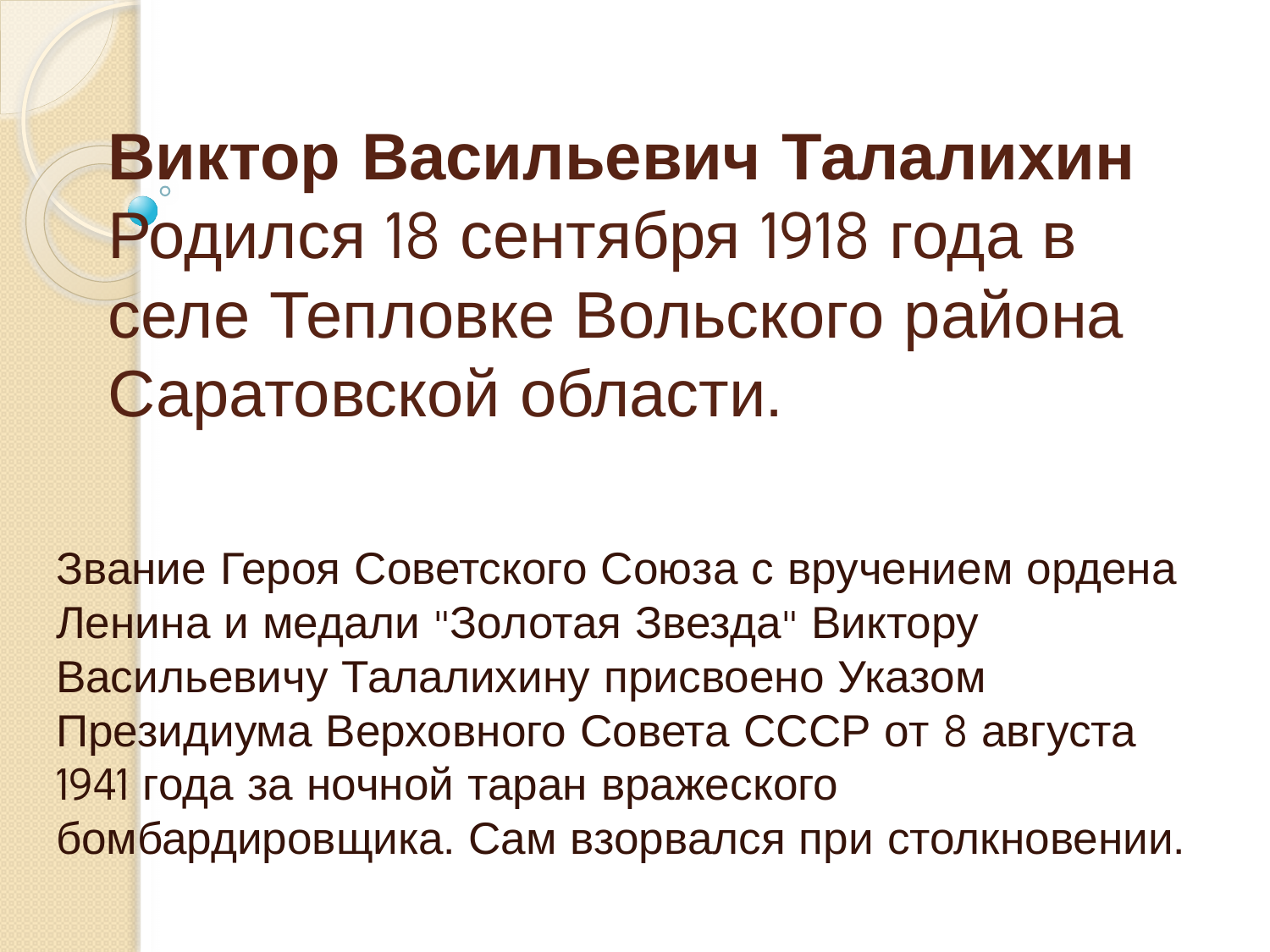

# Виктор Васильевич Талалихин Родился 18 сентября 1918 года в селе Тепловке Вольского района Саратовской области.
Звание Героя Советского Союза с вручением ордена Ленина и медали "Золотая Звезда" Виктору Васильевичу Талалихину присвоено Указом Президиума Верховного Совета СССР от 8 августа 1941 года за ночной таран вражеского бомбардировщика. Сам взорвался при столкновении.